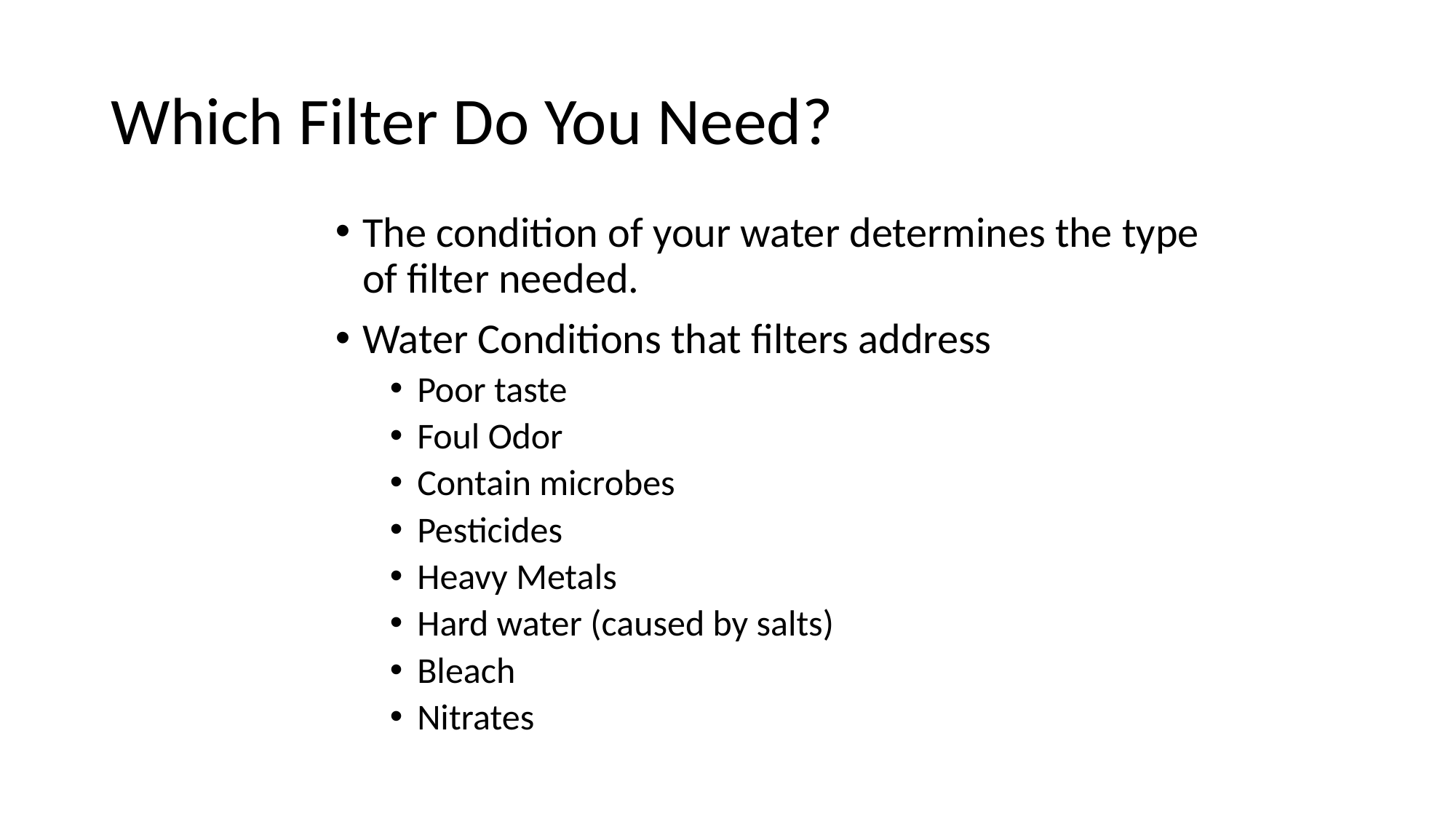

# Which Filter Do You Need?
The condition of your water determines the type of filter needed.
Water Conditions that filters address
Poor taste
Foul Odor
Contain microbes
Pesticides
Heavy Metals
Hard water (caused by salts)
Bleach
Nitrates